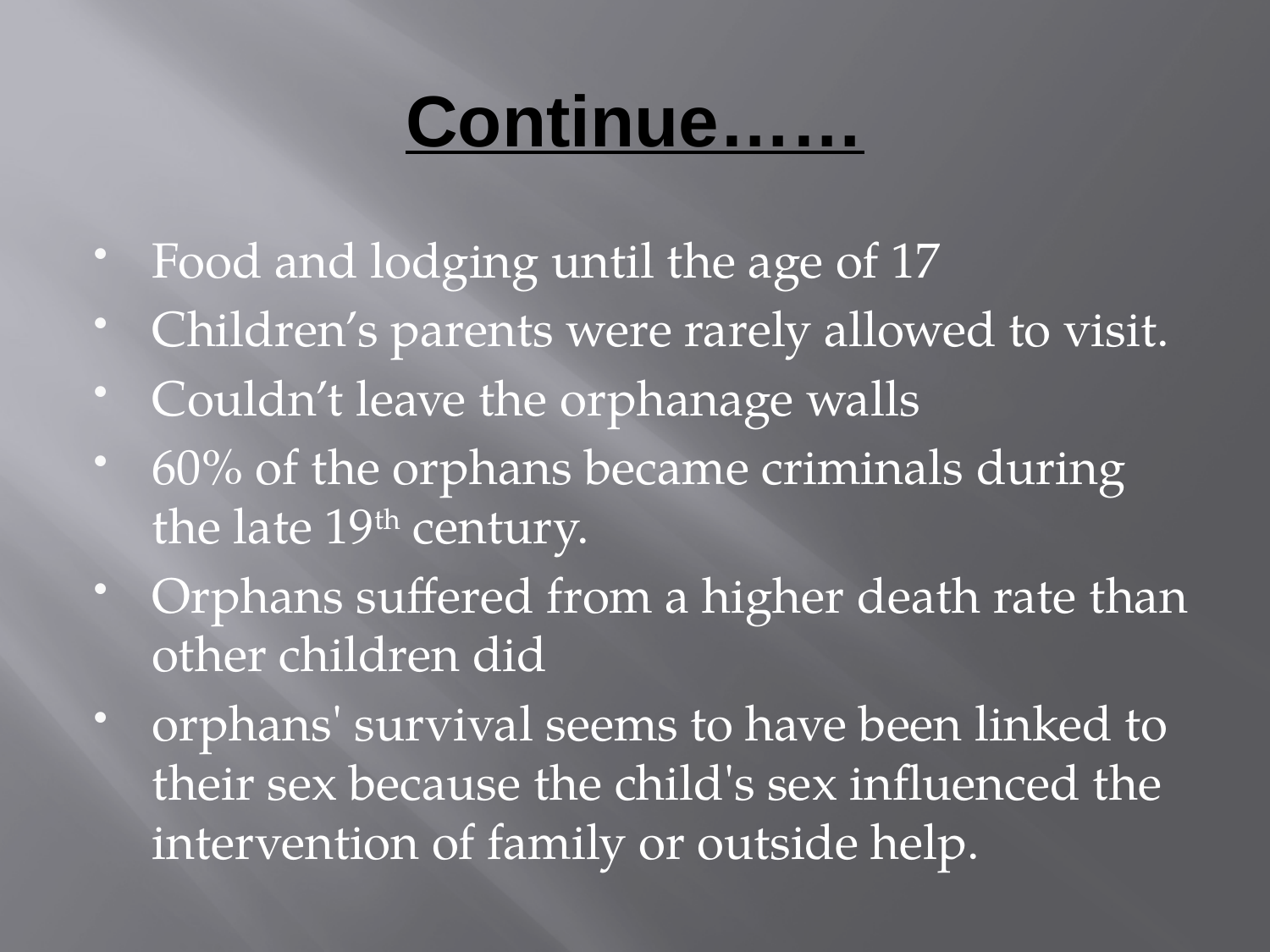

# Continue……
Food and lodging until the age of 17
Children’s parents were rarely allowed to visit.
Couldn’t leave the orphanage walls
60% of the orphans became criminals during the late 19th century.
Orphans suffered from a higher death rate than other children did
orphans' survival seems to have been linked to their sex because the child's sex influenced the intervention of family or outside help.